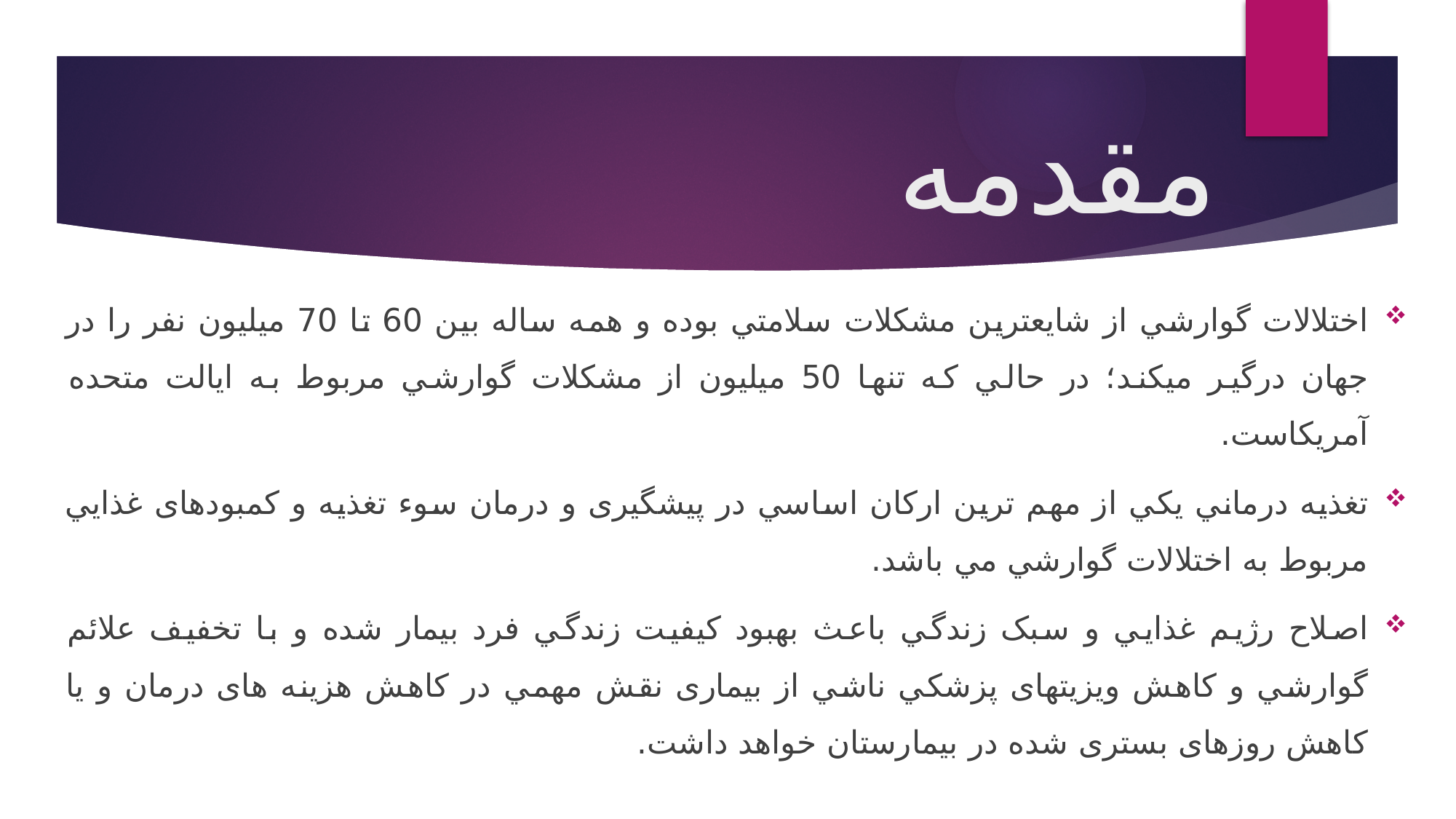

# مقدمه
اختلالات گوارشي از شايعترين مشکلات سلامتي بوده و همه ساله بين 60 تا 70 ميليون نفر را در جهان درگير ميکند؛ در حالي كه تنها 50 ميليون از مشکلات گوارشي مربوط به ایالت متحده آمريکاست.
تغذيه درماني يکي از مهم ترين اركان اساسي در پيشگيری و درمان سوء تغذيه و كمبودهای غذايي مربوط به اختلالات گوارشي مي باشد.
اصلاح رژيم غذايي و سبک زندگي باعث بهبود كيفيت زندگي فرد بيمار شده و با تخفيف علائم گوارشي و كاهش ويزيتهای پزشکي ناشي از بيماری نقش مهمي در كاهش هزينه های درمان و يا كاهش روزهای بستری شده در بيمارستان خواهد داشت.